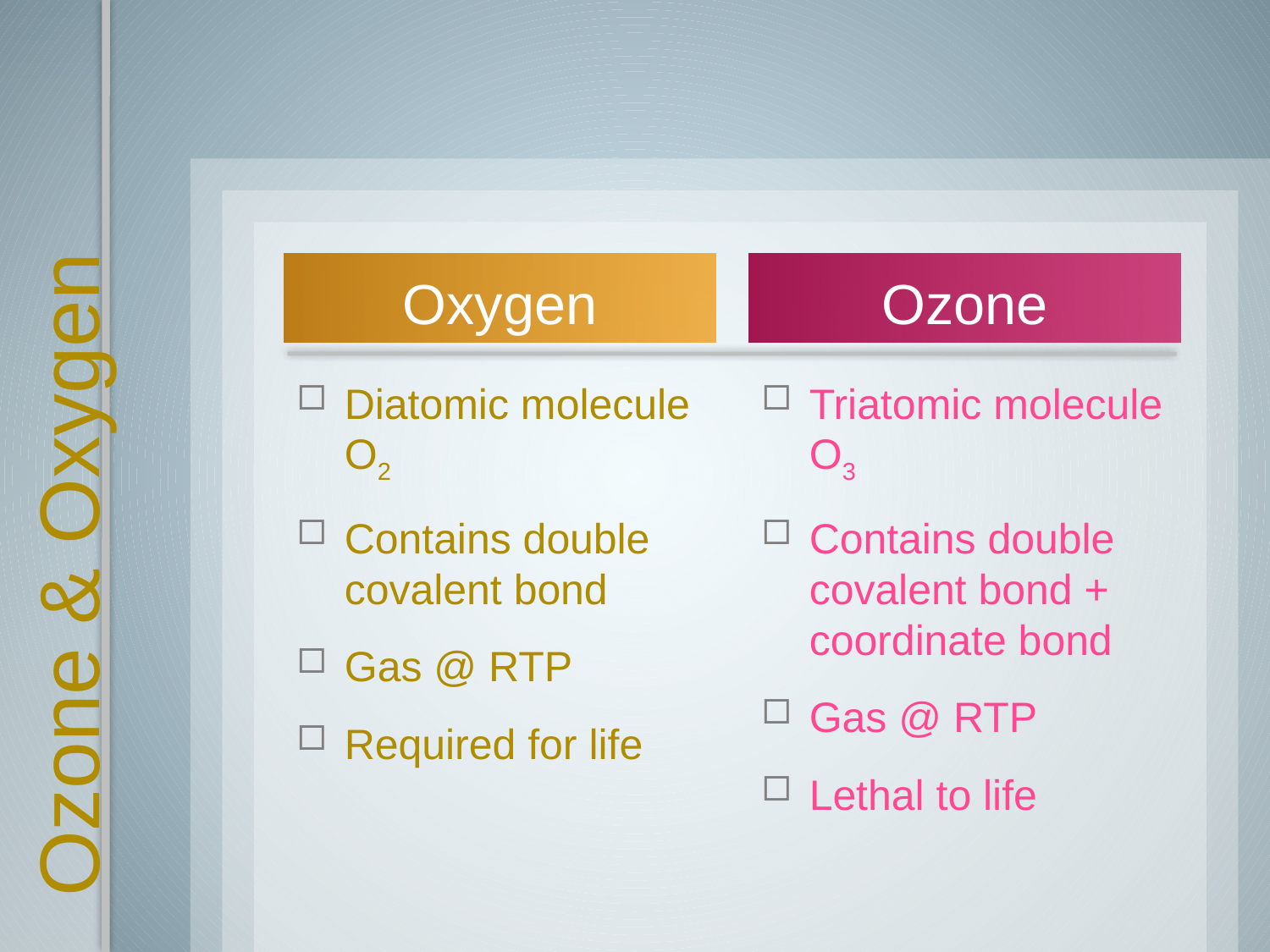

Oxygen
Ozone
Diatomic molecule O2
Contains double covalent bond
Gas @ RTP
Required for life

Triatomic molecule O3
Contains double covalent bond + coordinate bond
Gas @ RTP
Lethal to life
# Ozone & Oxygen